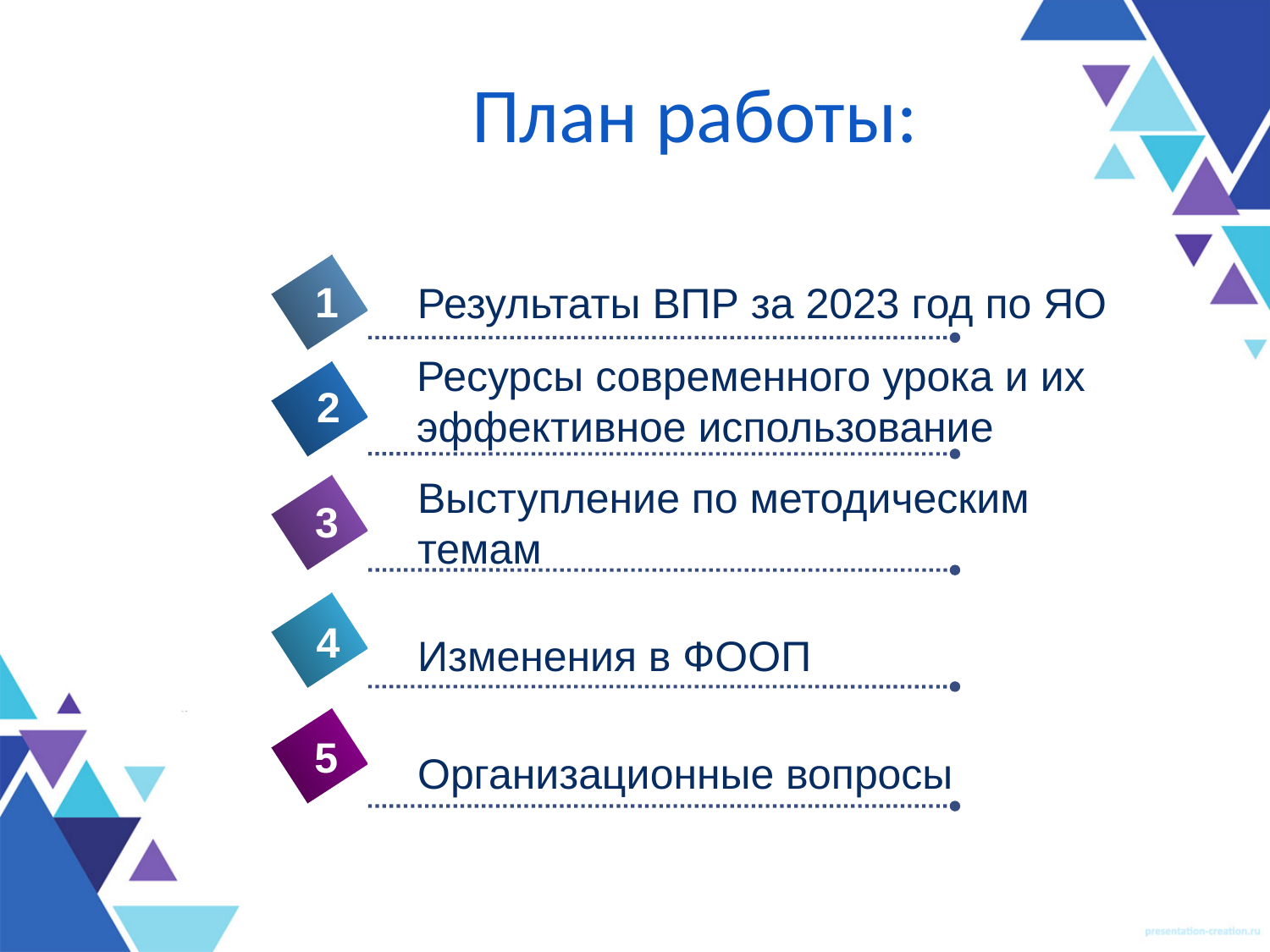

# План работы:

1
Результаты ВПР за 2023 год по ЯО

Ресурсы современного урока и их эффективное использование

2

Выступление по методическим темам

3

4
Изменения в ФООП

5
Организационные вопросы